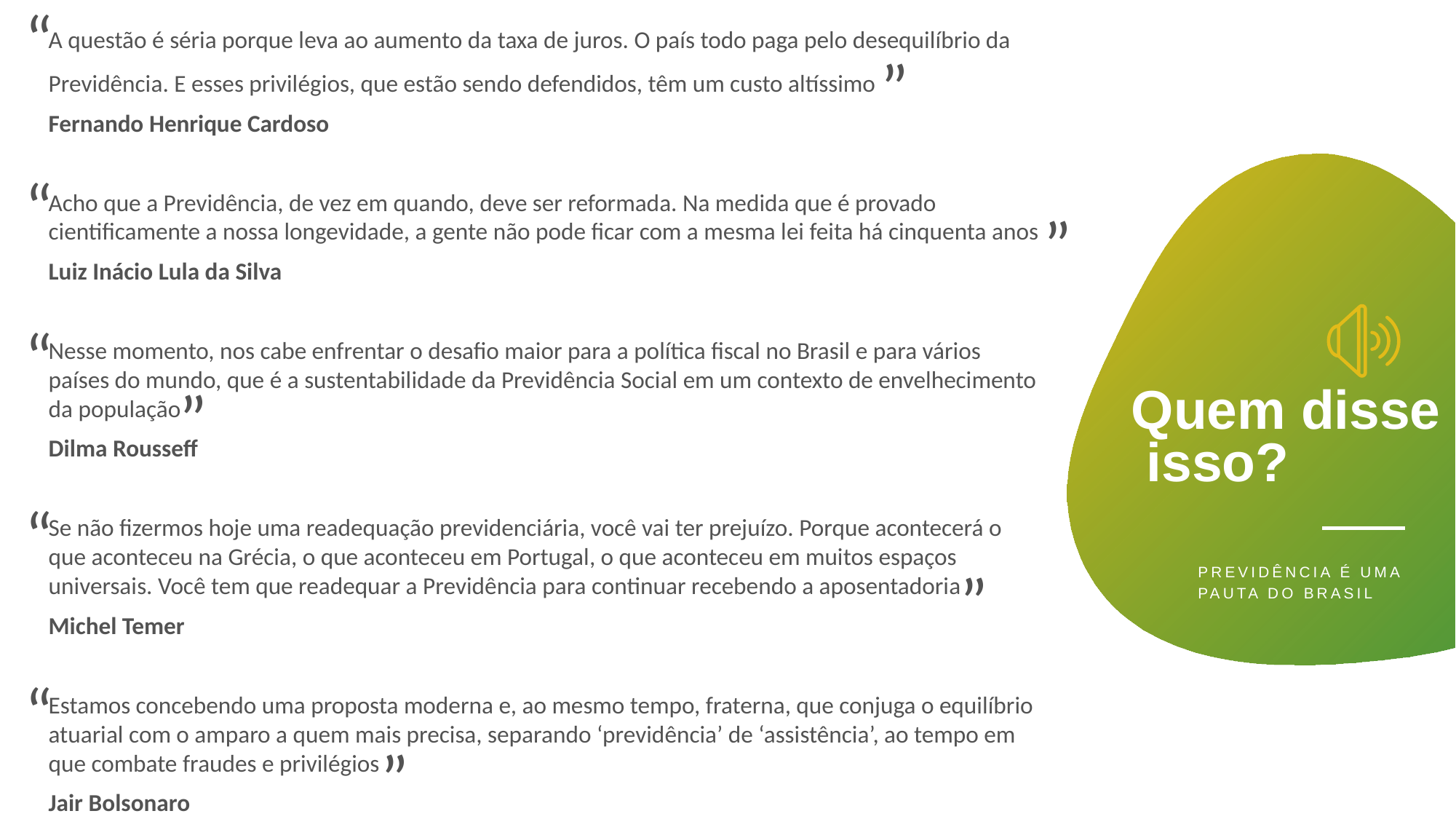

“
A questão é séria porque leva ao aumento da taxa de juros. O país todo paga pelo desequilíbrio da Previdência. E esses privilégios, que estão sendo defendidos, têm um custo altíssimo
Fernando Henrique Cardoso

Acho que a Previdência, de vez em quando, deve ser reformada. Na medida que é provado cientificamente a nossa longevidade, a gente não pode ficar com a mesma lei feita há cinquenta anos
Luiz Inácio Lula da Silva

Nesse momento, nos cabe enfrentar o desafio maior para a política fiscal no Brasil e para vários países do mundo, que é a sustentabilidade da Previdência Social em um contexto de envelhecimento da população
Dilma Rousseff

Se não fizermos hoje uma readequação previdenciária, você vai ter prejuízo. Porque acontecerá o que aconteceu na Grécia, o que aconteceu em Portugal, o que aconteceu em muitos espaços universais. Você tem que readequar a Previdência para continuar recebendo a aposentadoria
Michel Temer

Estamos concebendo uma proposta moderna e, ao mesmo tempo, fraterna, que conjuga o equilíbrio atuarial com o amparo a quem mais precisa, separando ‘previdência’ de ‘assistência’, ao tempo em que combate fraudes e privilégios
Jair Bolsonaro
”

“
”

“
”
Quem disse
 isso?
“

”
PREVIDÊNCIA É UMA PAUTA DO BRASIL
“
”